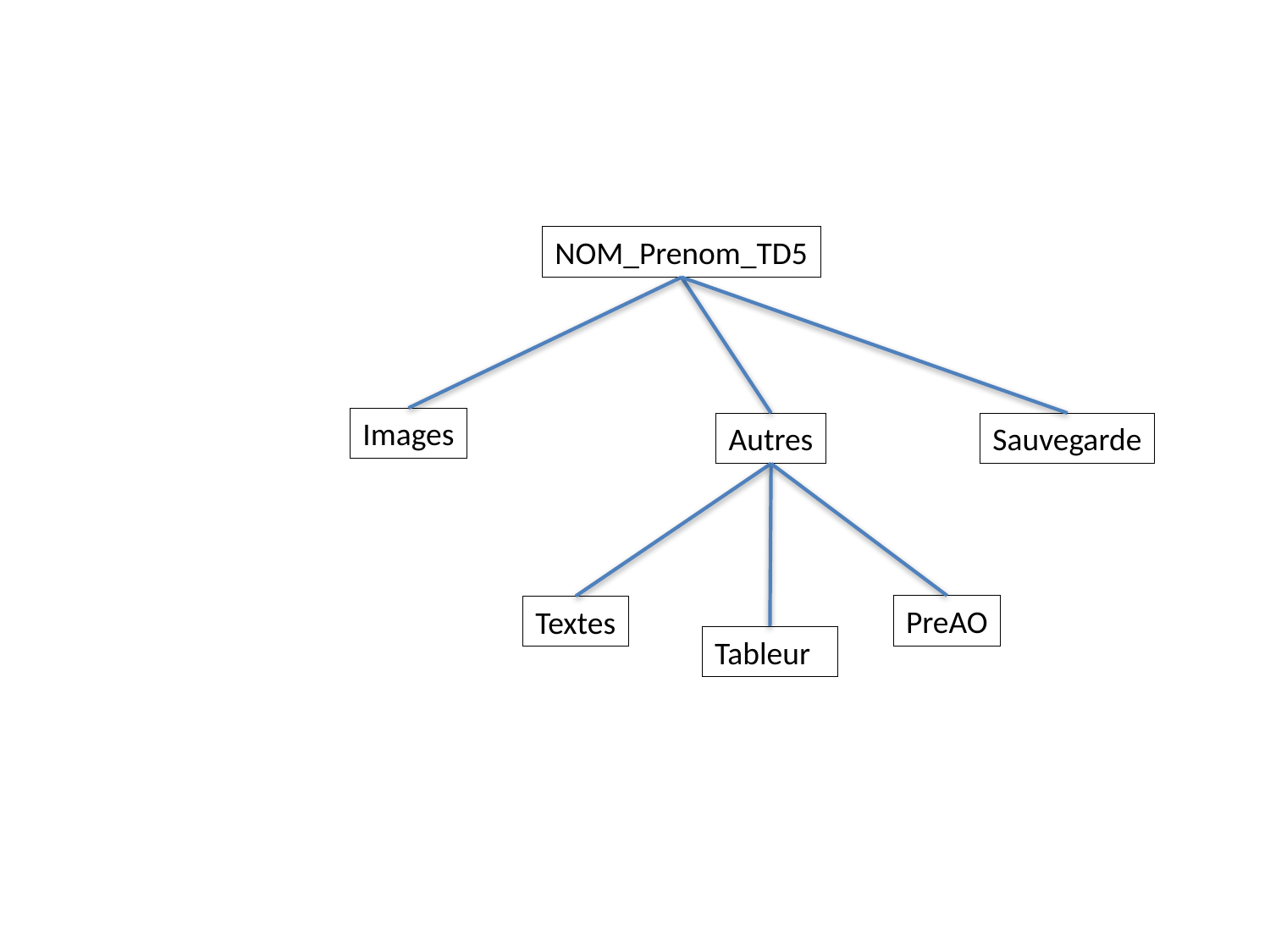

NOM_Prenom_TD5
Images
Autres
Sauvegarde
PreAO
Textes
Tableur